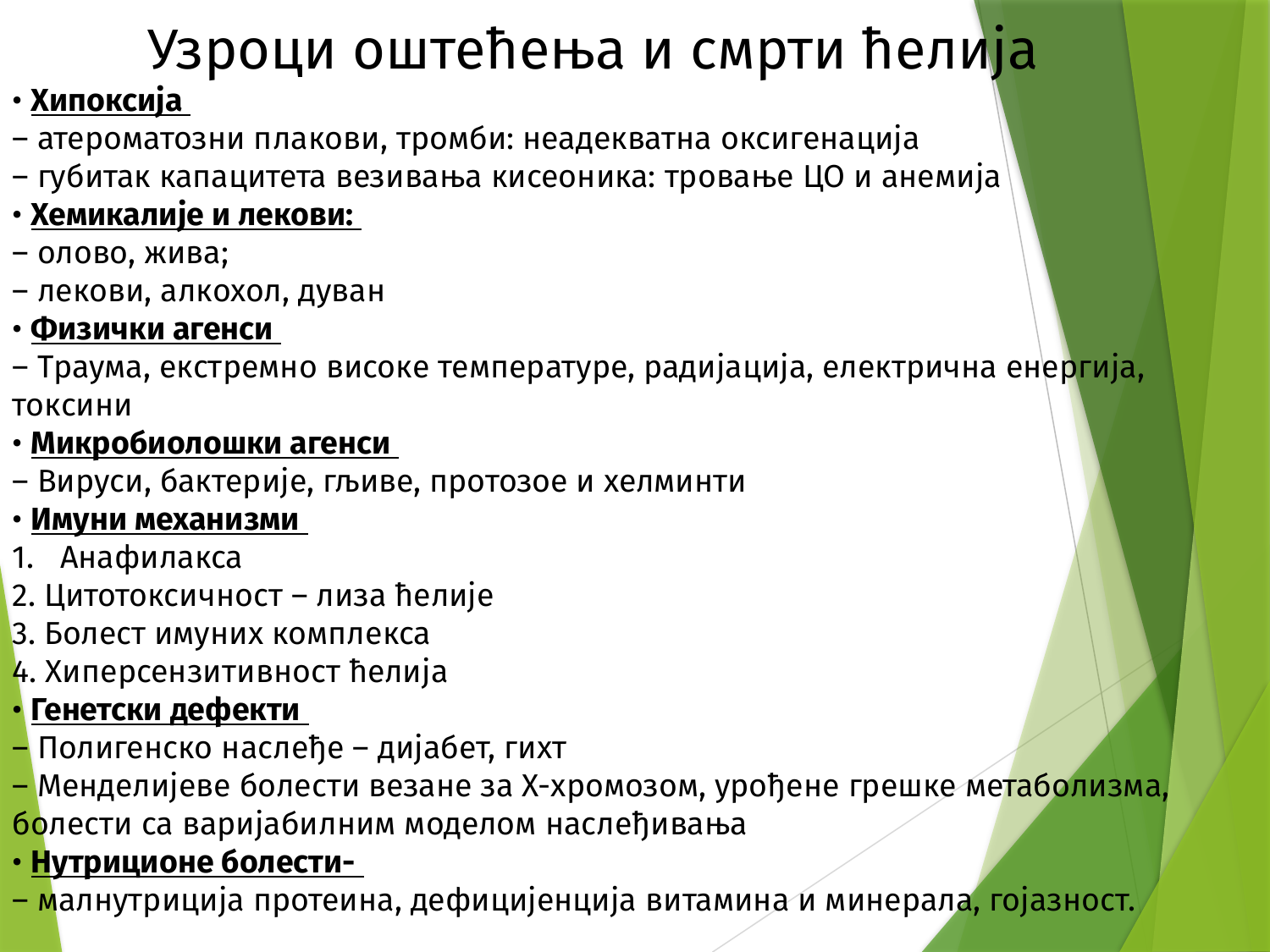

Узроци оштећења и смрти ћелија
• Хипоксија
– атероматозни плакови, тромби: неадекватна оксигенација
– губитак капацитета везивања кисеоника: тровање ЦО и анемија
• Хемикалије и лекови:
– олово, жива;
– лекови, алкохол, дуван
• Физички агенси
– Траума, екстремно високе температуре, радијација, електрична енергија, токсини
• Микробиолошки агенси
– Вируси, бактерије, гљиве, протозое и хелминти
• Имуни механизми
Анафилакса
2. Цитотоксичност – лиза ћелије
3. Болест имуних комплекса
4. Хиперсензитивност ћелија
• Генетски дефекти
– Полигенско наслеђе – дијабет, гихт
– Менделијеве болести везане за X-хромозом, урођене грешке метаболизма, болести са варијабилним моделом наслеђивања
• Нутриционе болести-
– малнутриција протеина, дефицијенција витамина и минерала, гојазност.